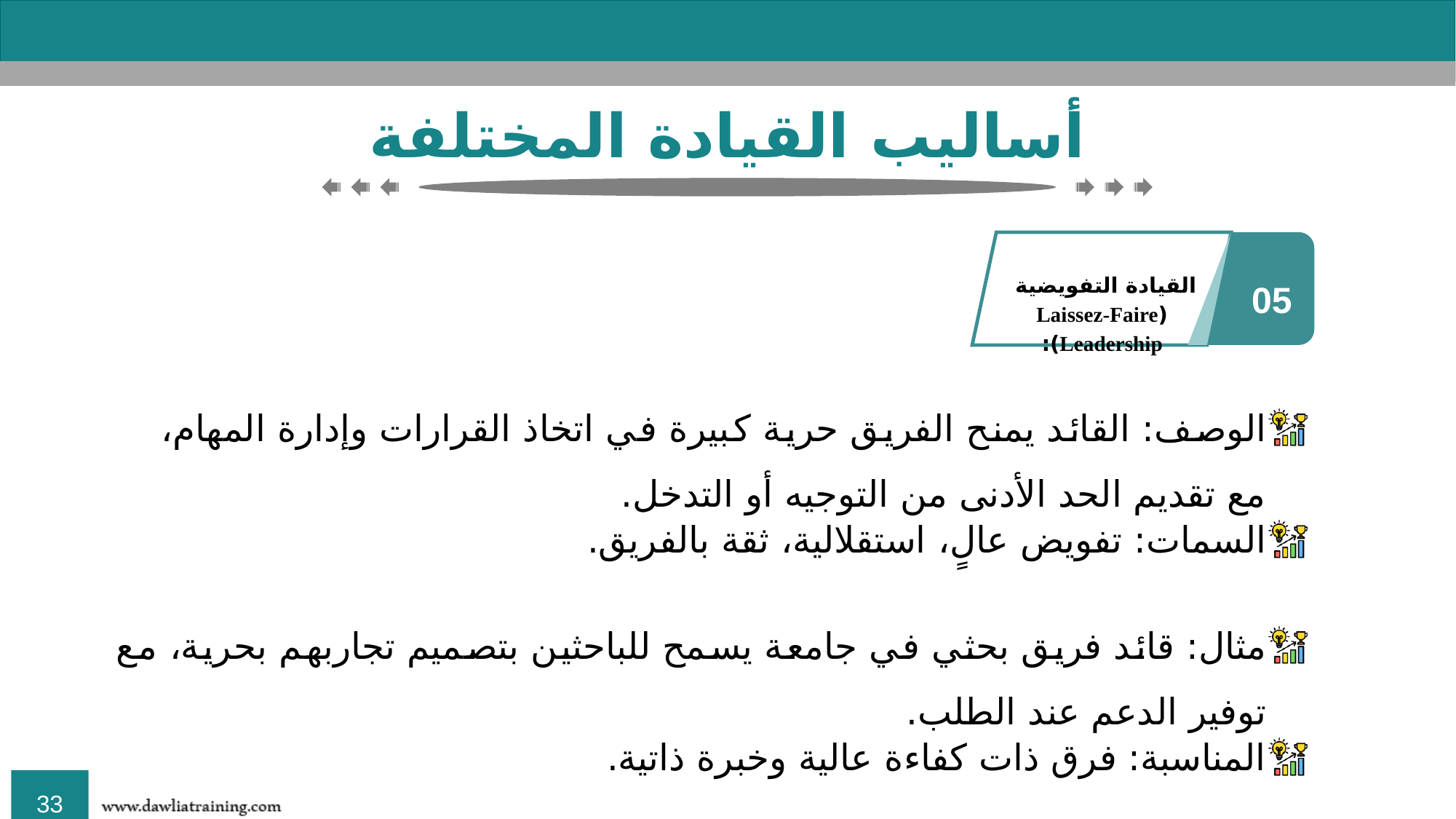

أساليب القيادة المختلفة

القيادة التفويضية  (Laissez-Faire Leadership):
05
الوصف: القائد يمنح الفريق حرية كبيرة في اتخاذ القرارات وإدارة المهام، مع تقديم الحد الأدنى من التوجيه أو التدخل.
السمات: تفويض عالٍ، استقلالية، ثقة بالفريق.
مثال: قائد فريق بحثي في جامعة يسمح للباحثين بتصميم تجاربهم بحرية، مع توفير الدعم عند الطلب.
المناسبة: فرق ذات كفاءة عالية وخبرة ذاتية.